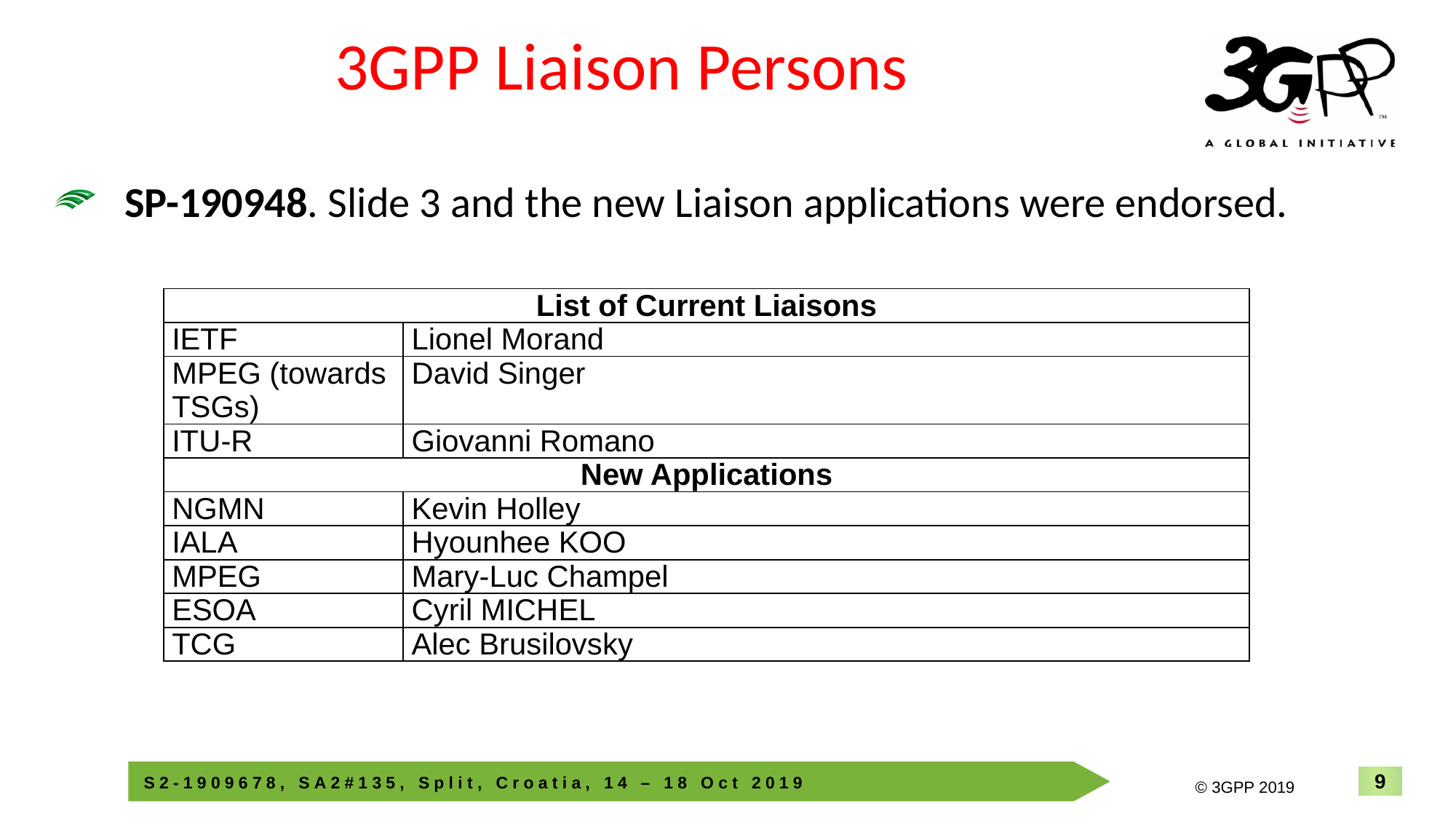

9
INTEL CONFIDENTIAL
# 3GPP Liaison Persons
SP-190948. Slide 3 and the new Liaison applications were endorsed.
| List of Current Liaisons |  |
| --- | --- |
| IETF | Lionel Morand |
| MPEG (towards TSGs) | David Singer |
| ITU-R | Giovanni Romano |
| New Applications |  |
| NGMN | Kevin Holley |
| IALA | Hyounhee KOO |
| MPEG | Mary-Luc Champel |
| ESOA | Cyril MICHEL |
| TCG | Alec Brusilovsky |